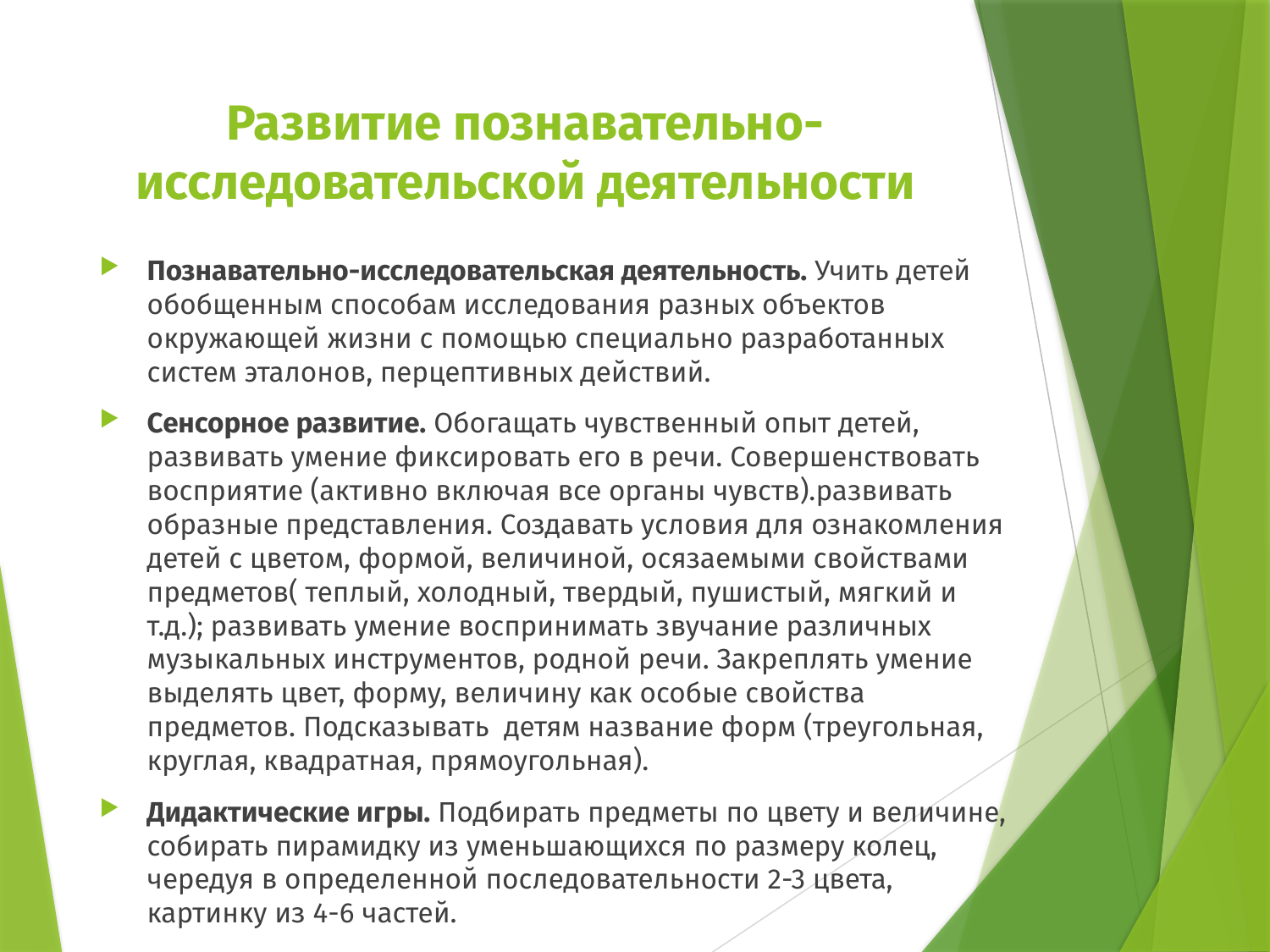

# Развитие познавательно-исследовательской деятельности
Познавательно-исследовательская деятельность. Учить детей обобщенным способам исследования разных объектов окружающей жизни с помощью специально разработанных систем эталонов, перцептивных действий.
Сенсорное развитие. Обогащать чувственный опыт детей, развивать умение фиксировать его в речи. Совершенствовать восприятие (активно включая все органы чувств).развивать образные представления. Создавать условия для ознакомления детей с цветом, формой, величиной, осязаемыми свойствами предметов( теплый, холодный, твердый, пушистый, мягкий и т.д.); развивать умение воспринимать звучание различных музыкальных инструментов, родной речи. Закреплять умение выделять цвет, форму, величину как особые свойства предметов. Подсказывать  детям название форм (треугольная, круглая, квадратная, прямоугольная).
Дидактические игры. Подбирать предметы по цвету и величине, собирать пирамидку из уменьшающихся по размеру колец, чередуя в определенной последовательности 2-3 цвета, картинку из 4-6 частей.